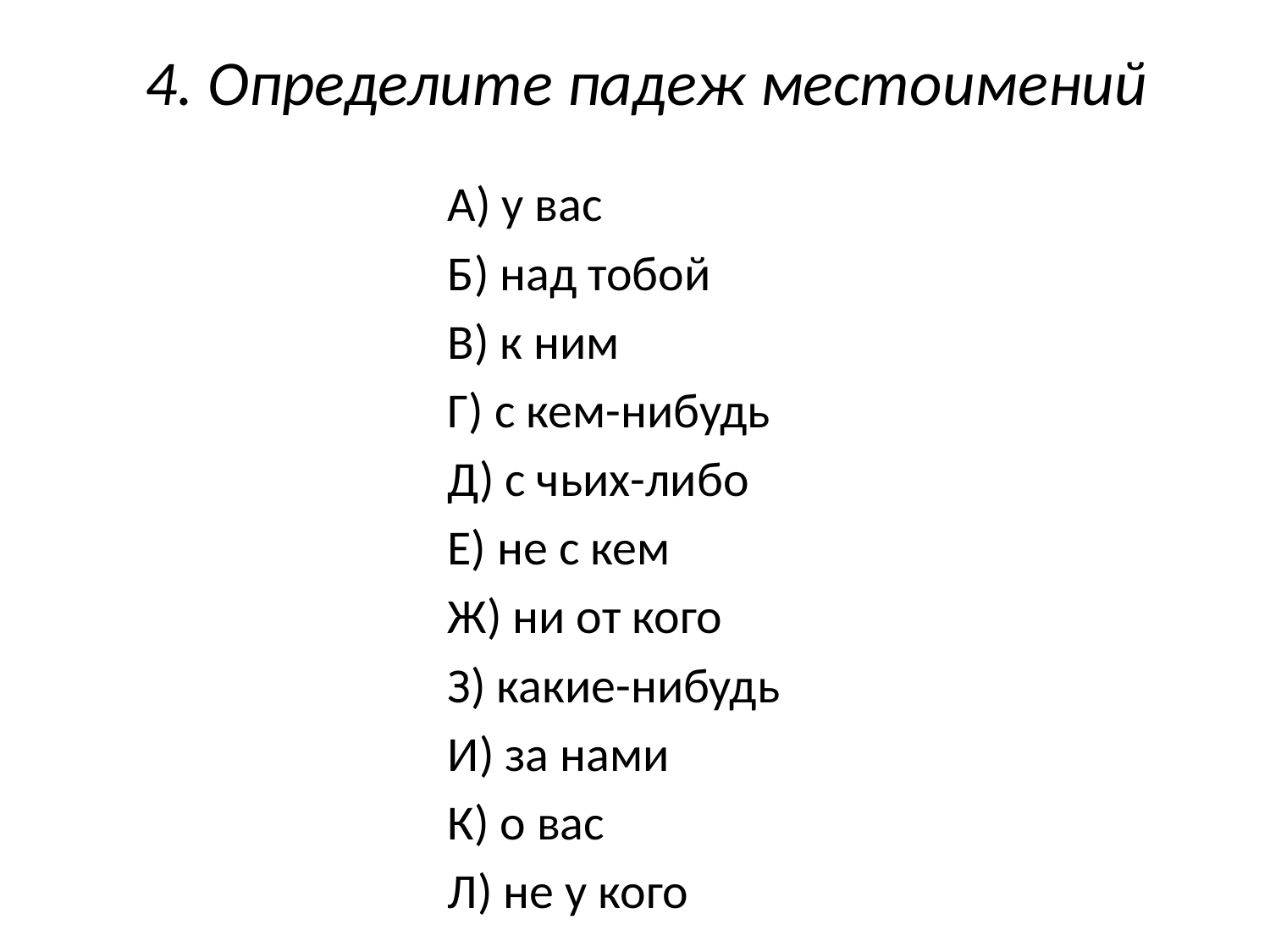

# 4. Определите падеж местоимений
А) у вас
Б) над тобой
В) к ним
Г) с кем-нибудь
Д) с чьих-либо
Е) не с кем
Ж) ни от кого
З) какие-нибудь
И) за нами
К) о вас
Л) не у кого